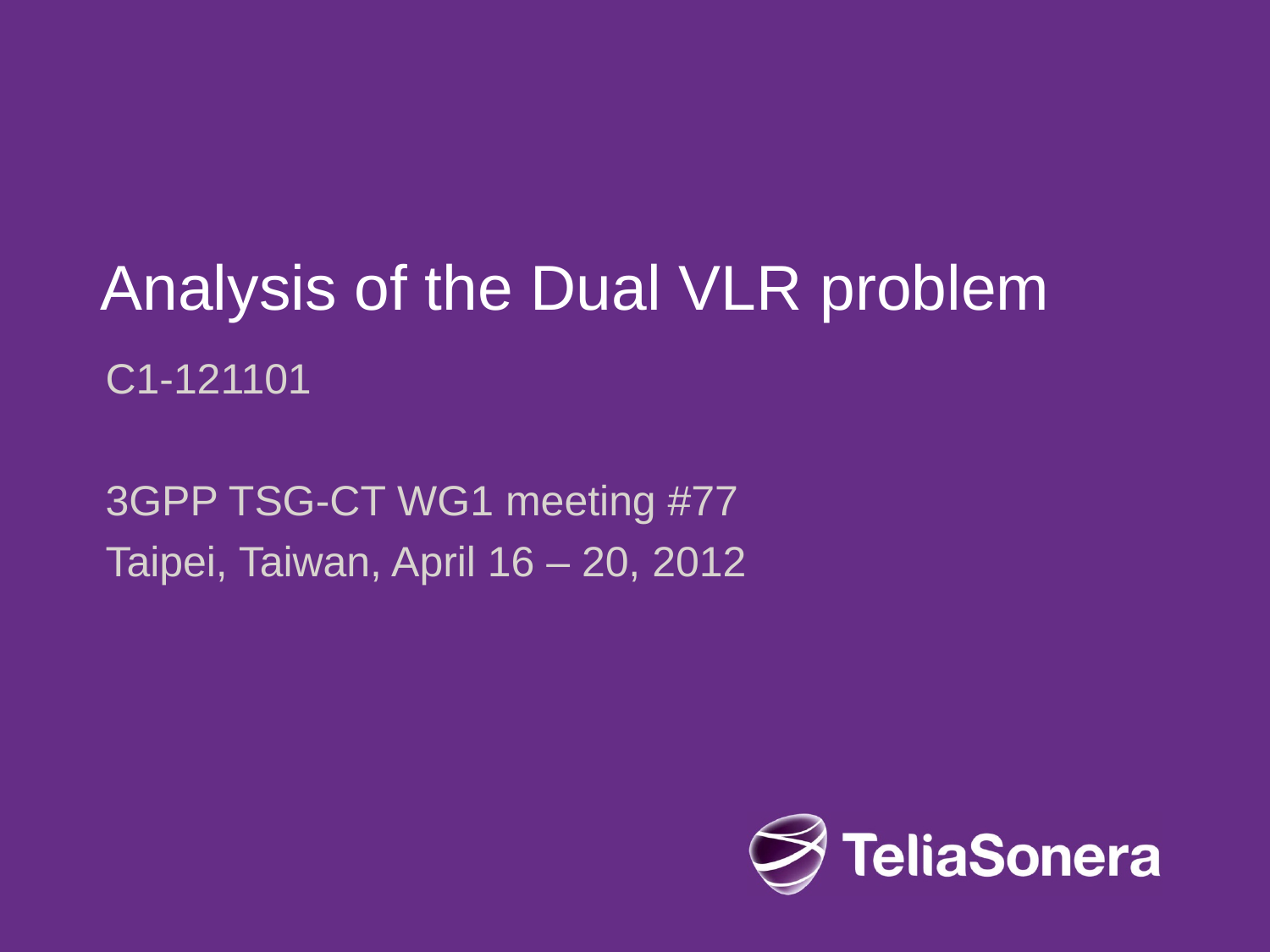

# Analysis of the Dual VLR problem
C1-121101

3GPP TSG-CT WG1 meeting #77
Taipei, Taiwan, April 16 – 20, 2012